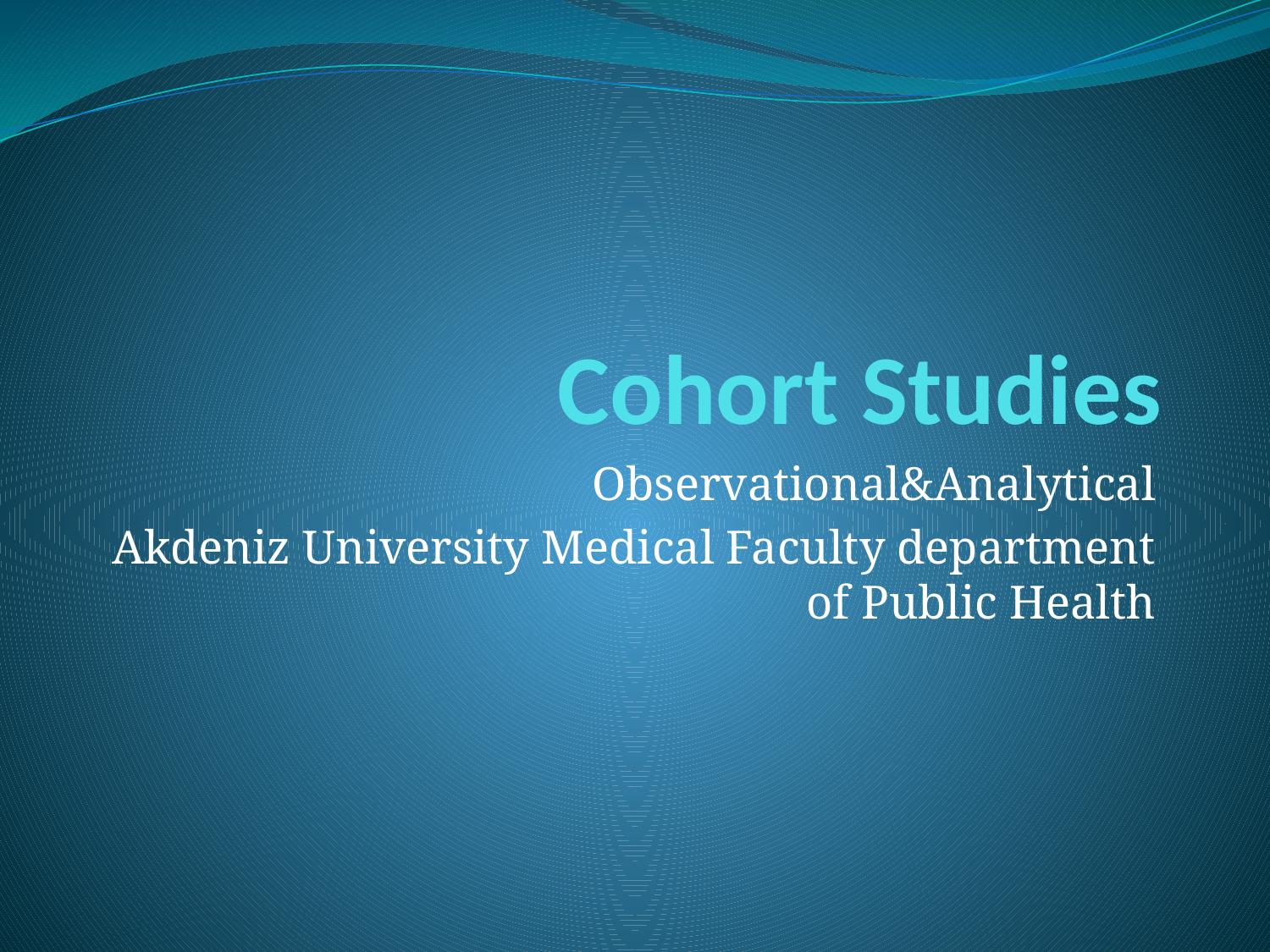

# Cohort Studies
Observational&Analytical
Akdeniz University Medical Faculty department of Public Health